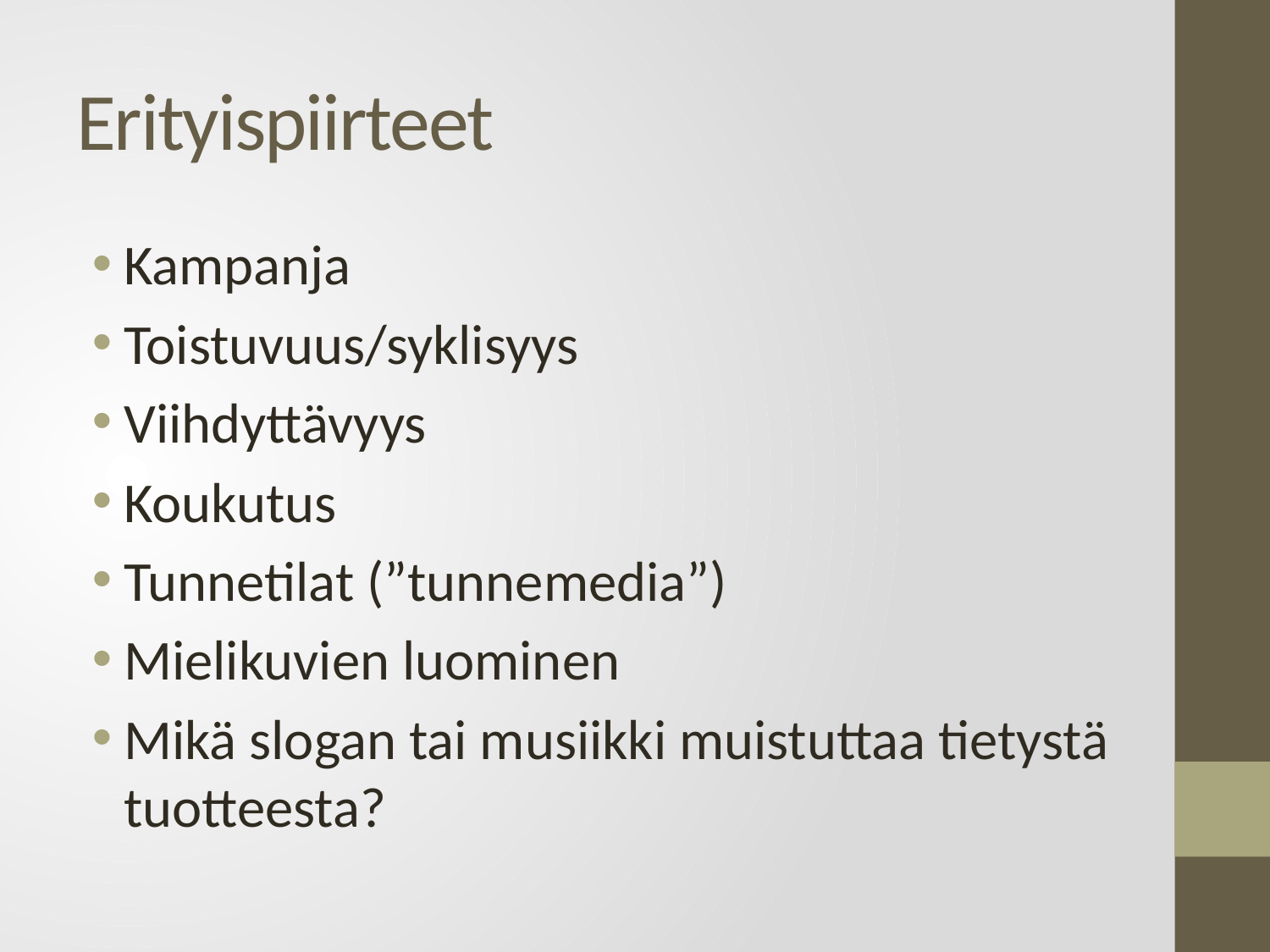

# Erityispiirteet
Kampanja
Toistuvuus/syklisyys
Viihdyttävyys
Koukutus
Tunnetilat (”tunnemedia”)
Mielikuvien luominen
Mikä slogan tai musiikki muistuttaa tietystä tuotteesta?